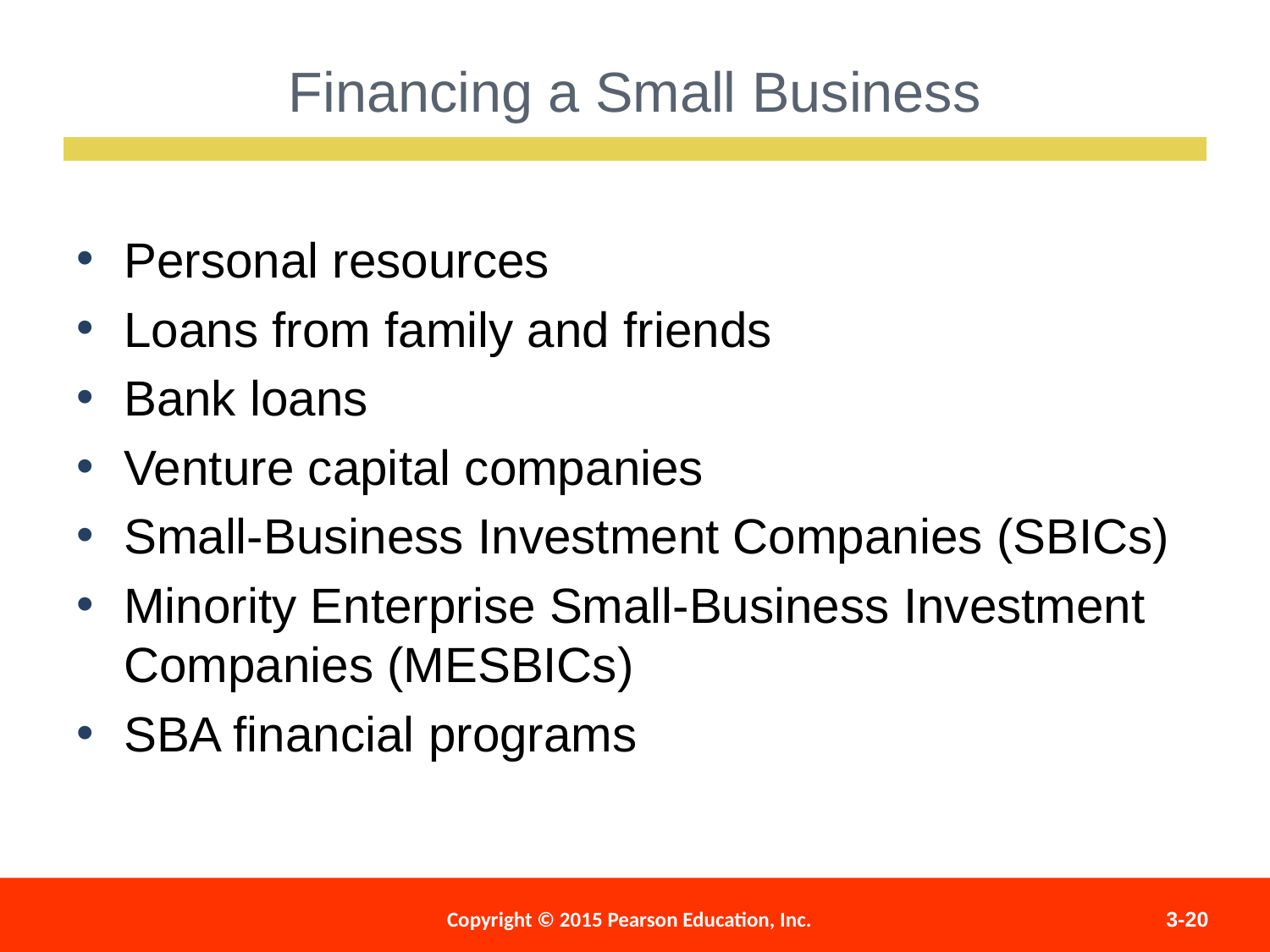

Financing a Small Business
Personal resources
Loans from family and friends
Bank loans
Venture capital companies
Small-Business Investment Companies (SBICs)
Minority Enterprise Small-Business Investment Companies (MESBICs)
SBA financial programs